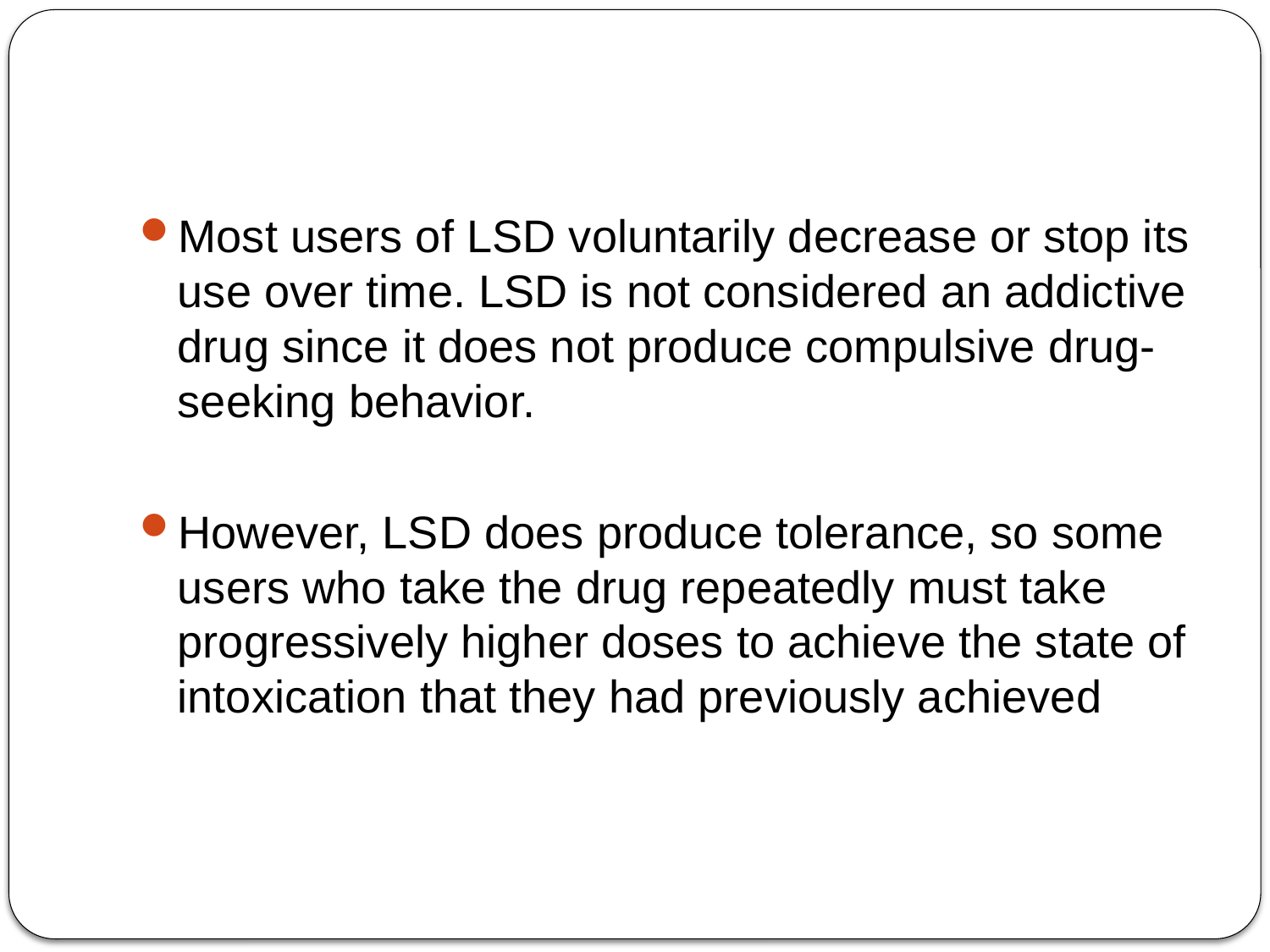

#
Most users of LSD voluntarily decrease or stop its use over time. LSD is not considered an addictive drug since it does not produce compulsive drug-seeking behavior.

However, LSD does produce tolerance, so some users who take the drug repeatedly must take progressively higher doses to achieve the state of intoxication that they had previously achieved